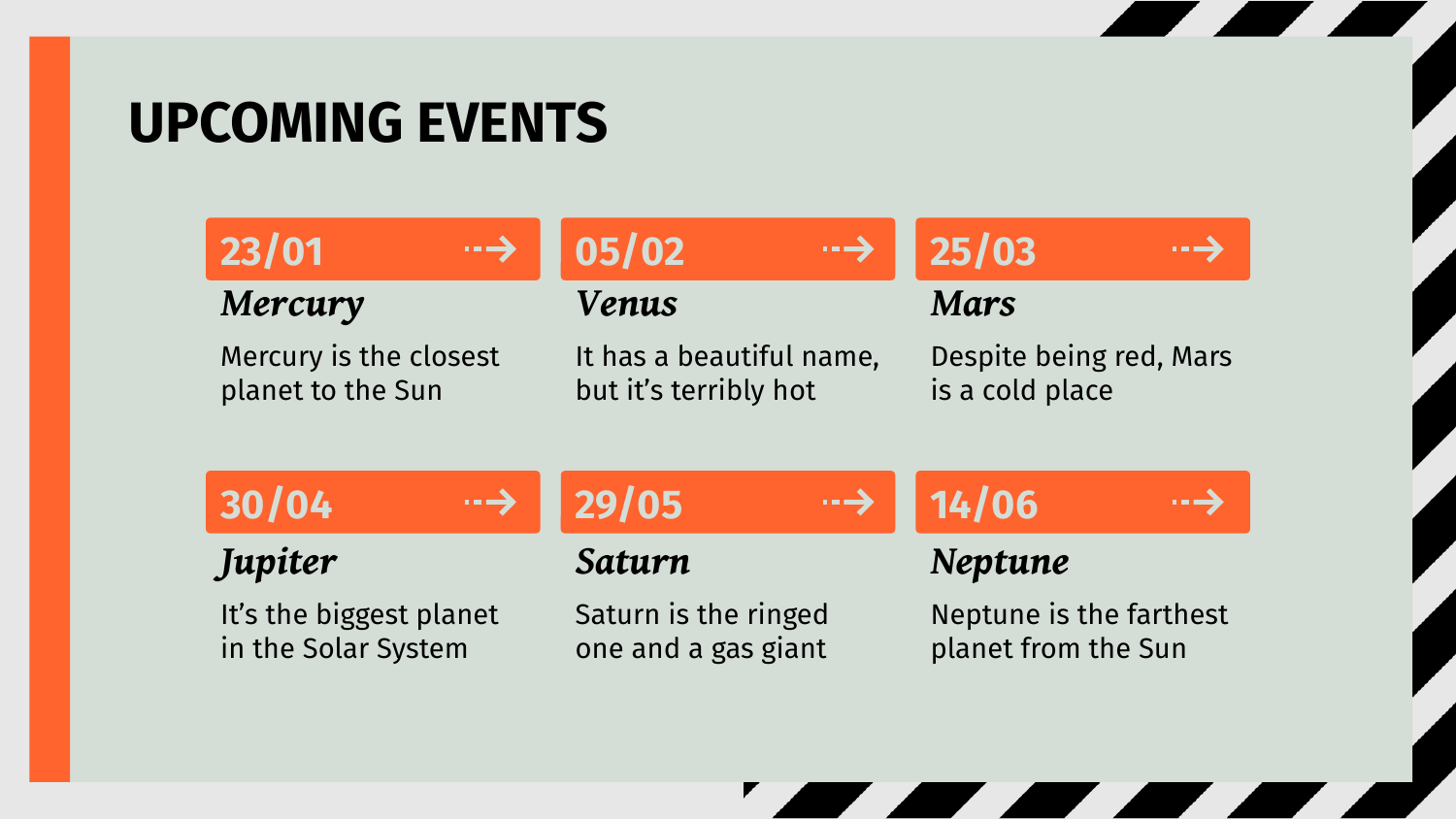

# UPCOMING EVENTS

23/01
05/02
25/03

Mercury
Venus
Mars
Mercury is the closest planet to the Sun
It has a beautiful name, but it’s terribly hot
Despite being red, Mars is a cold place

30/04
29/05
14/06

Jupiter
Saturn
Neptune
It’s the biggest planet in the Solar System
Saturn is the ringed one and a gas giant

Neptune is the farthest planet from the Sun